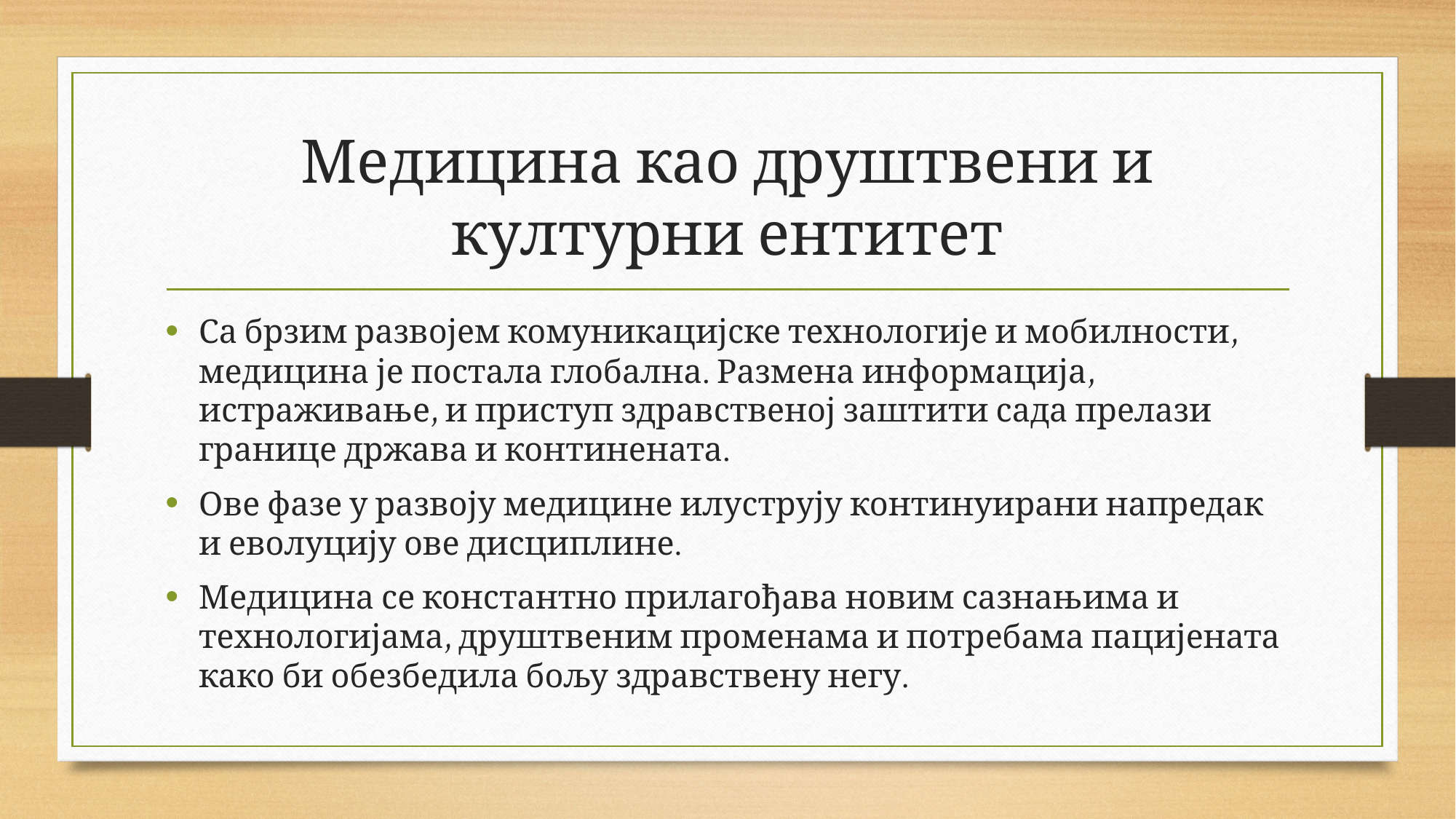

# Медицина као друштвени и културни ентитет
Са брзим развојем комуникацијске технологије и мобилности, медицина је постала глобална. Размена информација, истраживање, и приступ здравственој заштити сада прелази границе држава и континената.
Ове фазе у развоју медицине илуструју континуирани напредак и еволуцију ове дисциплине.
Медицина се константно прилагођава новим сазнањима и технологијама, друштвеним променама и потребама пацијената како би обезбедила бољу здравствену негу.